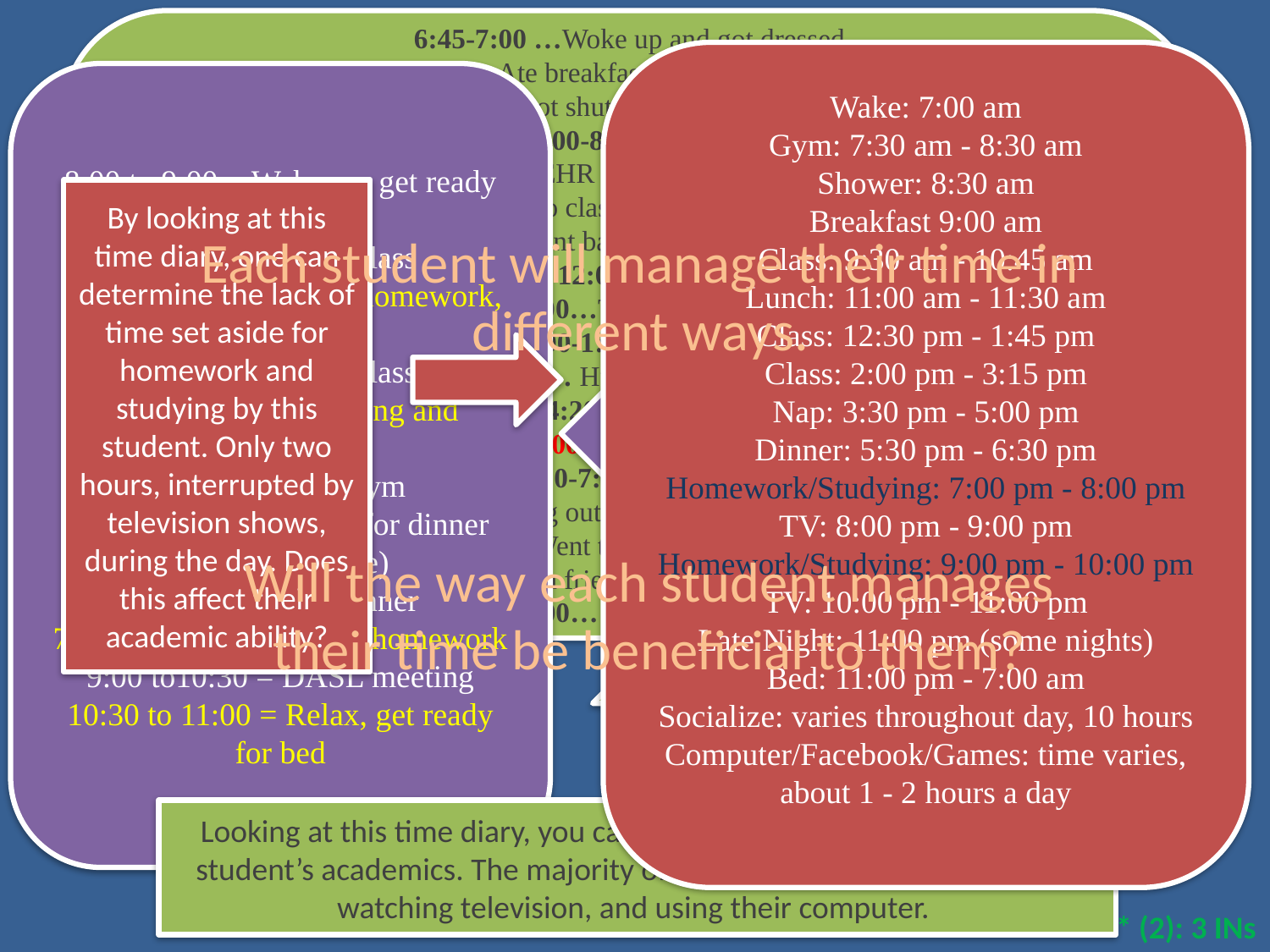

6:45-7:00 …Woke up and got dressed
7:00-7:30… Ate breakfast and went on face book
7:30-7:50… Got shuttle bus for lower campus
8:00-8:50…Class
8:50- 9:50…Went to KEHR Union and went on the computers
9:50-10:10… Went to class and realized it was cancelled
10:10-10:15… Went back to appt. at upper campus
10:15- 12:00… Took a nap
12:00-1:00…Talked with friends
1:00-1:45… Lunch
1:45-2:50… Hung out with friends
3:00- 4:20… Went to class
4:20-6:00 …Did class work
6:00-7:30… Dinner
7:30- 9:15…Hang out with friends and watch TV
9:15-10:15…Went to a club meeting- DASL
10:15-2:00...Hung out with friends, talk on the computer and phone
2:00… Went to bed
Wake: 7:00 am
Gym: 7:30 am - 8:30 am
Shower: 8:30 am
Breakfast 9:00 am
Class: 9:30 am - 10:45 am
Lunch: 11:00 am - 11:30 am
Class: 12:30 pm - 1:45 pm
Class: 2:00 pm - 3:15 pm
Nap: 3:30 pm - 5:00 pm
Dinner: 5:30 pm - 6:30 pm
Homework/Studying: 7:00 pm - 8:00 pm
TV: 8:00 pm - 9:00 pm
Homework/Studying: 9:00 pm - 10:00 pm
TV: 10:00 pm - 11:00 pm
Late Night: 11:00 pm (some nights)
Bed: 11:00 pm - 7:00 am
Socialize: varies throughout day, 10 hours
Computer/Facebook/Games: time varies, about 1 - 2 hours a day
8:00 to 9:00 = Wake up, get ready for class
9:00 to 10:00 = Class
10:00 to 12:00 = Some homework, eat lunch
12:00 to 1:00 = Class
1:00 to 4:00 = Relaxing and homework
4:00 to 5:00 = Gym
5:00 to 6:00 = Getting for dinner (shower, change)
6:00 to 7:00 = Dinner
7:00 to 9:00 = Relaxing, homework
9:00 to10:30 = DASL meeting
10:30 to 11:00 = Relax, get ready for bed
By looking at this time diary, one can determine the lack of time set aside for homework and studying by this student. Only two hours, interrupted by television shows, during the day. Does this affect their academic ability?
Each student will manage their time in different ways.
Looking at this time diary, you can see how homework seems to be easily mixed in with times also designated for relaxing and going to bed. Even though the time frames are large, do they spend the entire time studying and doing work?

Will the way each student manages their time be beneficial to them?

Looking at this time diary, you can see how little time is put into this student’s academics. The majority of their time is spent with friends, watching television, and using their computer.
* (2): 3 INs